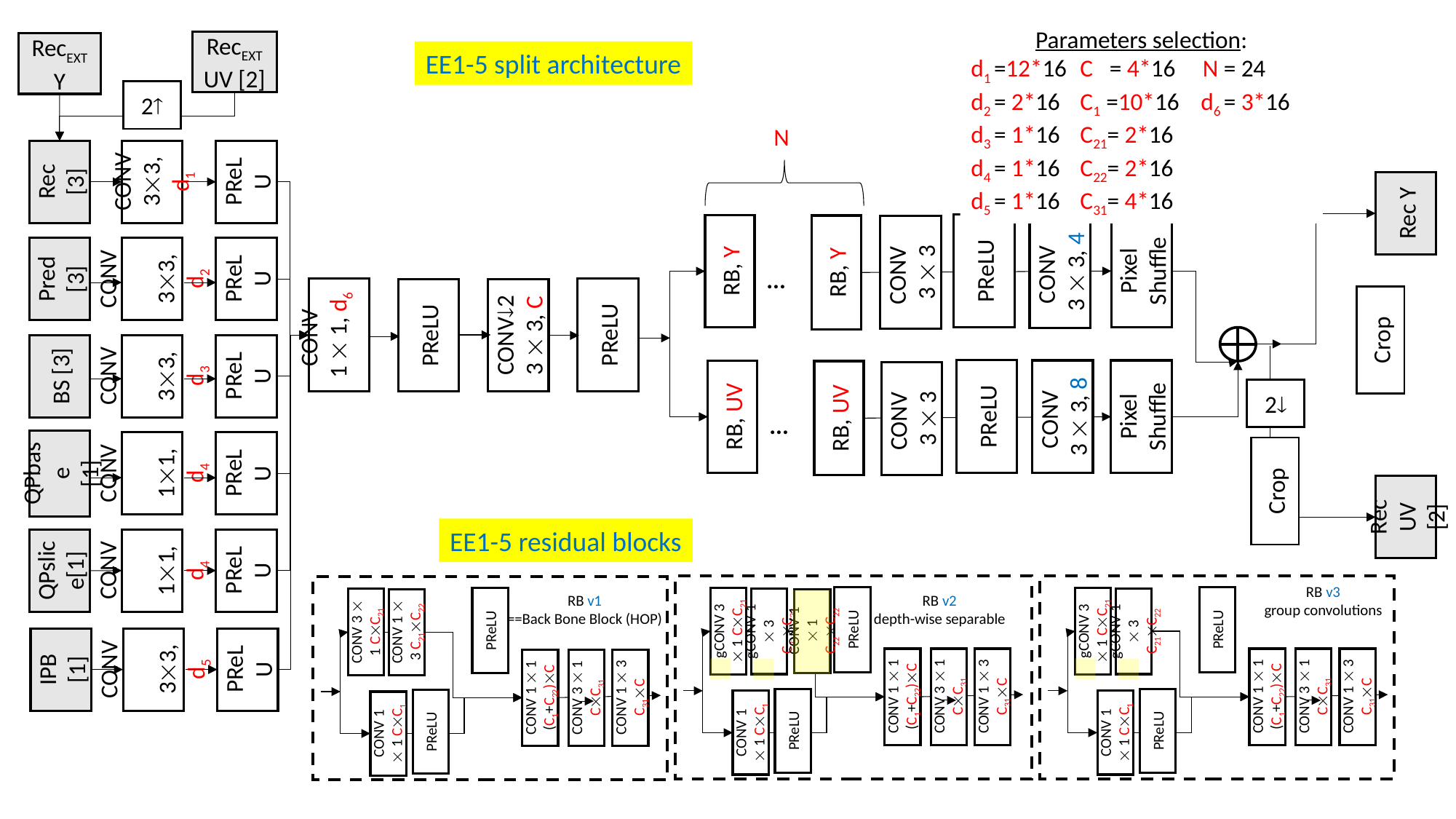

Parameters selection:
d1 =12*16	C   = 4*16     N = 24
d2 = 2*16	C1  =10*16    d6 = 3*16
d3 = 1*16	C21= 2*16
d4 = 1*16	C22= 2*16
d5 = 1*16	C31= 4*16
RecEXT UV [2]
RecEXTY
EE1-5 split architecture
2↑

N
Rec [3]
CONV 3×3,d1
PReLU
Rec Y
Pixel Shuffle
PReLU
RB, Y
CONV
3 × 3, 4
RB, Y
CONV
3 × 3
Pred [3]
CONV  3×3,d2
PReLU
...
CONV
1 × 1, d6
PReLU
PReLU
CONV↓2 3 × 3, C
Crop

BS [3]
CONV  3×3,d3
PReLU
PReLU
Pixel Shuffle
CONV
3 × 3, 8
RB, UV
RB, UV
CONV
3 × 3
2↓
...
QPbase
[1]
CONV  1×1,d4
PReLU
Crop
Rec UV [2]
EE1-5 residual blocks
QPslice[1]
CONV  1×1,d4
PReLU

RB v3
group convolutions
RB v2
depth-wise separable
RB v1
==Back Bone Block (HOP)
PReLU
PReLU
gCONV 3 × 1 C×C21
gCONV 3 × 1 C×C21
PReLU
gCONV 1 × 3 C21×C22
gCONV 1 × 3 C21×C22
CONV 3 × 1 C×C21
CONV 1 × 1 C22×C22
CONV 1 × 3 C21×C22

CONV 1 × 1 (C1+C22)×C
CONV 3 × 1 C×C31
CONV 1 × 3 C31×C
CONV 1 × 1 (C1+C22)×C
CONV 3 × 1 C×C31
CONV 1 × 3 C31×C
CONV 1 × 1 (C1+C22)×C
CONV 3 × 1 C×C31
CONV 1 × 3 C31×C

PReLU
PReLU
PReLU
CONV 1 × 1 C×C1
CONV 1 × 1 C×C1
CONV 1 × 1 C×C1
IPB [1]
CONV  3×3,d5
PReLU